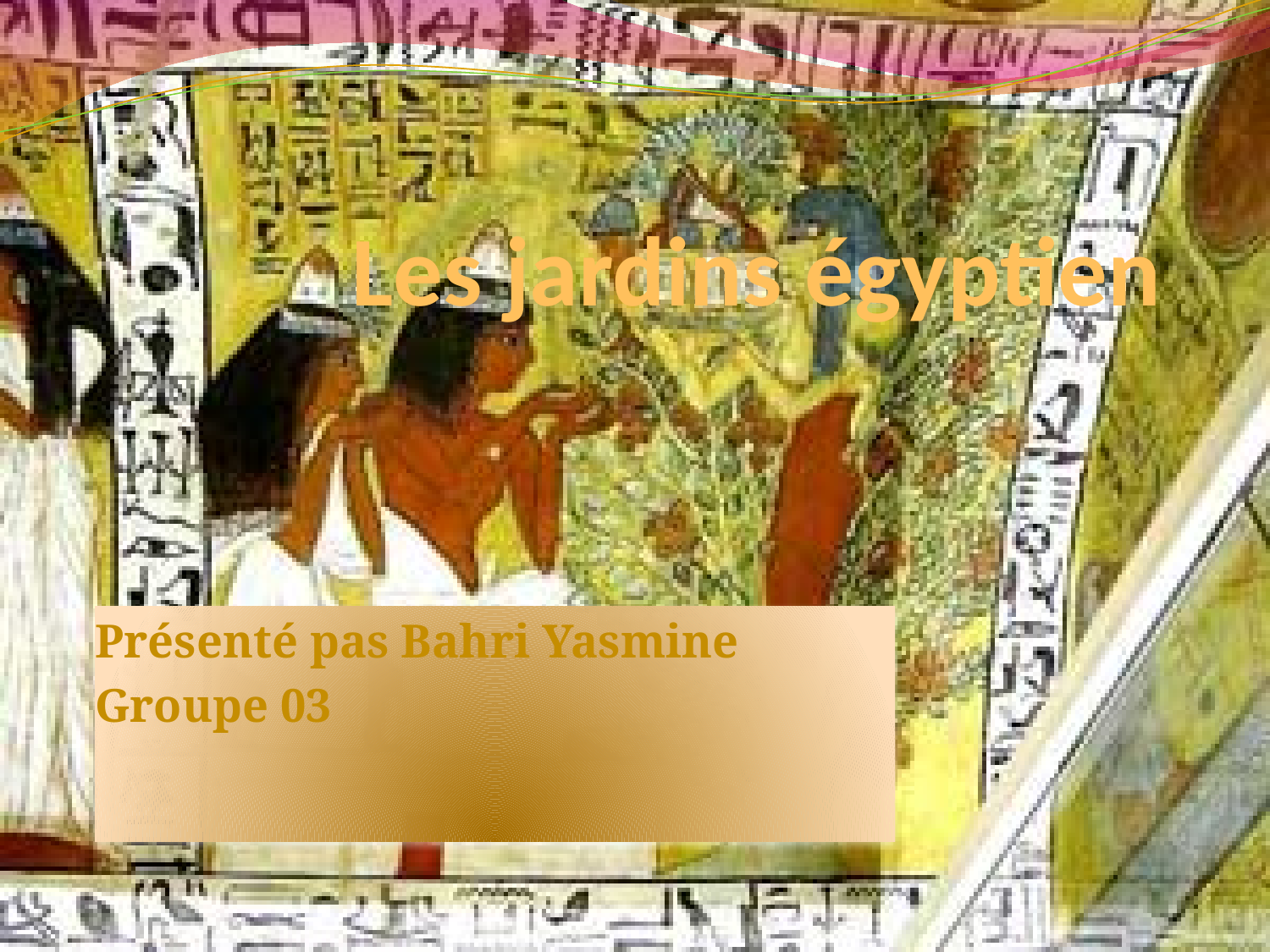

# Les jardins égyptien
Présenté pas Bahri Yasmine
Groupe 03